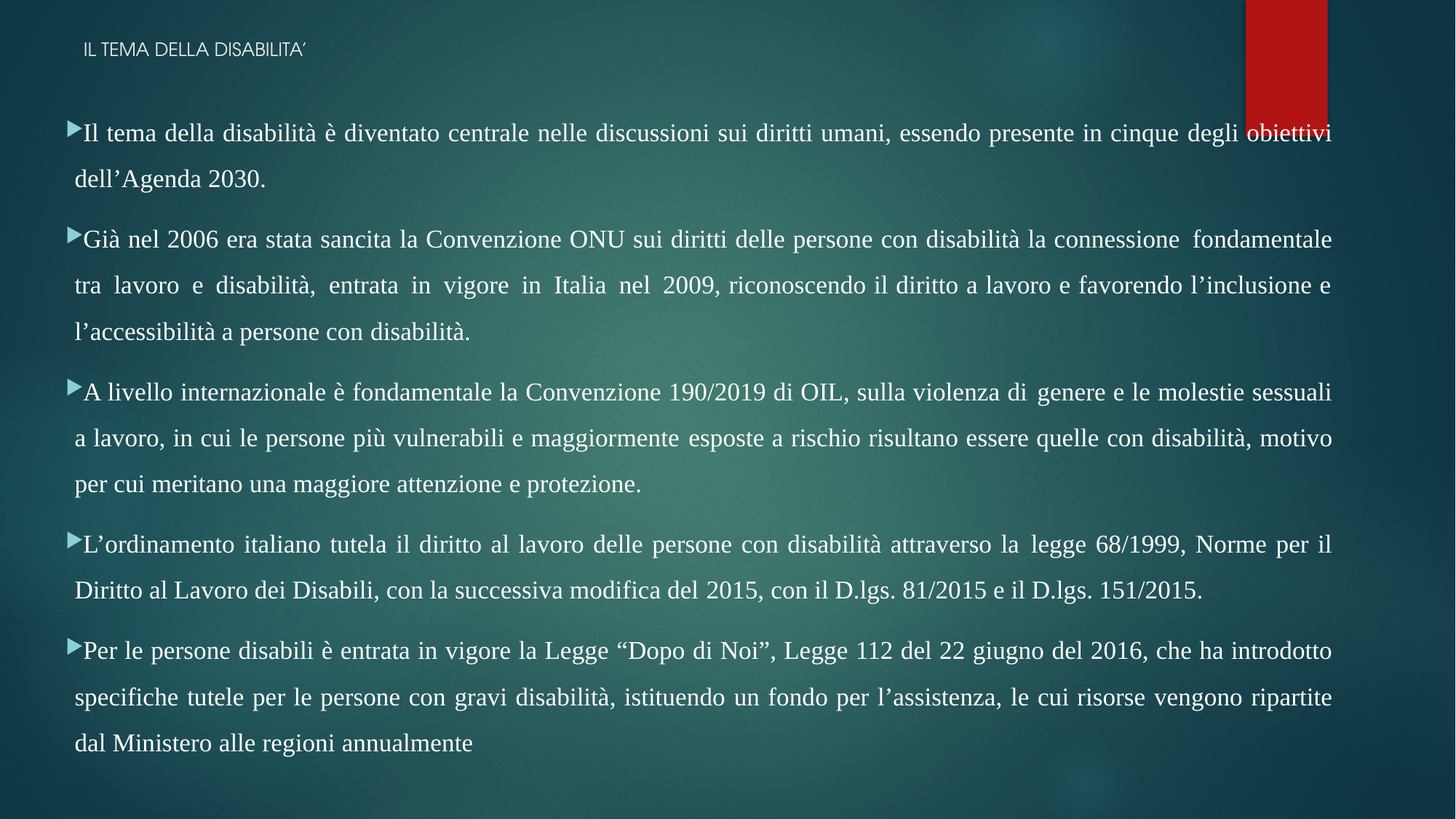

# IL TEMA DELLA DISABILITA’
Il tema della disabilità è diventato centrale nelle discussioni sui diritti umani, essendo presente in cinque degli obiettivi dell’Agenda 2030.
Già nel 2006 era stata sancita la Convenzione ONU sui diritti delle persone con disabilità la connessione fondamentale tra lavoro e disabilità, entrata in vigore in Italia nel 2009, riconoscendo il diritto a lavoro e favorendo l’inclusione e l’accessibilità a persone con disabilità.
A livello internazionale è fondamentale la Convenzione 190/2019 di OIL, sulla violenza di genere e le molestie sessuali a lavoro, in cui le persone più vulnerabili e maggiormente esposte a rischio risultano essere quelle con disabilità, motivo per cui meritano una maggiore attenzione e protezione.
L’ordinamento italiano tutela il diritto al lavoro delle persone con disabilità attraverso la legge 68/1999, Norme per il Diritto al Lavoro dei Disabili, con la successiva modifica del 2015, con il D.lgs. 81/2015 e il D.lgs. 151/2015.
Per le persone disabili è entrata in vigore la Legge “Dopo di Noi”, Legge 112 del 22 giugno del 2016, che ha introdotto specifiche tutele per le persone con gravi disabilità, istituendo un fondo per l’assistenza, le cui risorse vengono ripartite dal Ministero alle regioni annualmente